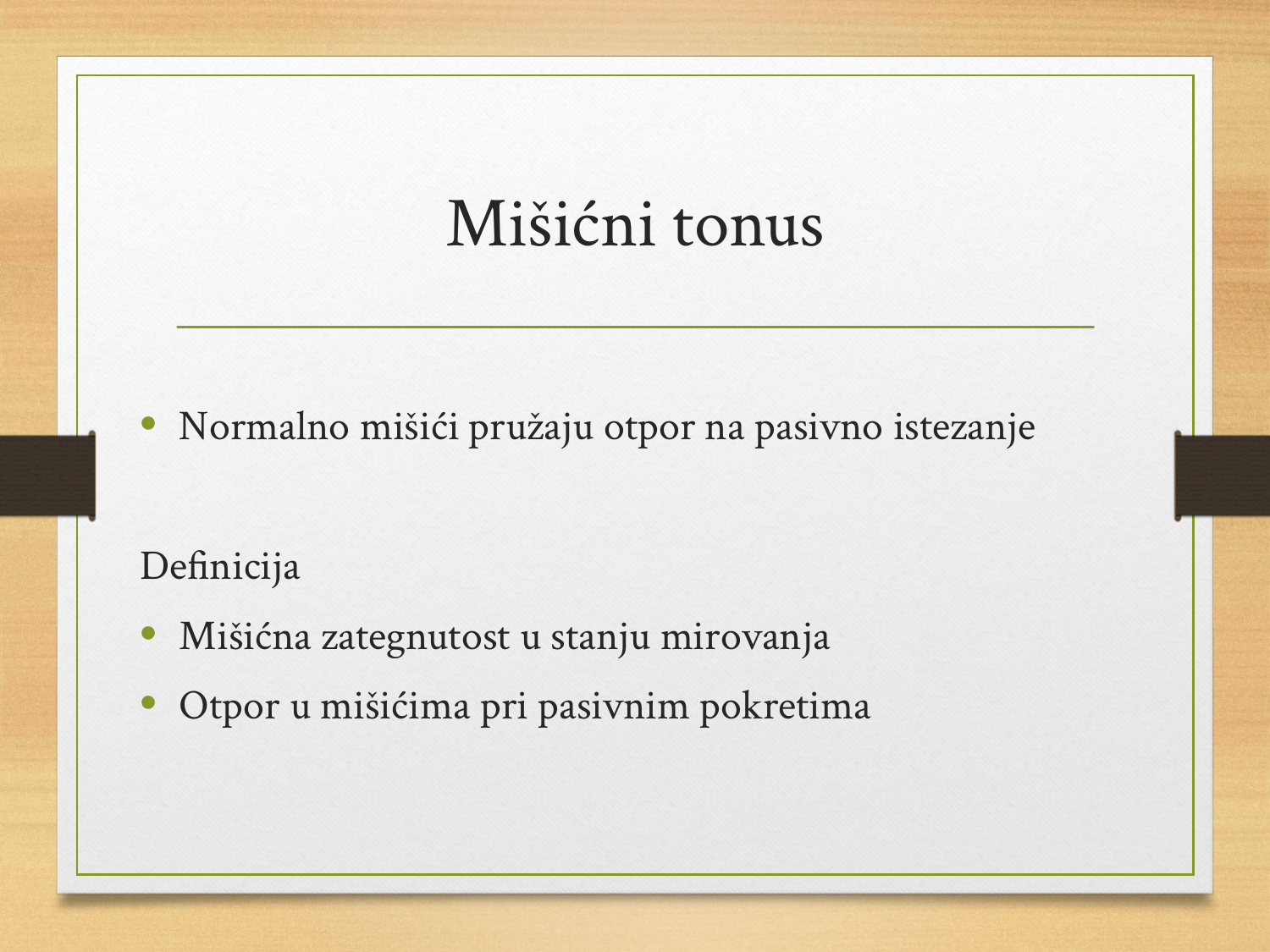

# Mišićni tonus
Normalno mišići pružaju otpor na pasivno istezanje

Definicija
Mišićna zategnutost u stanju mirovanja
Otpor u mišićima pri pasivnim pokretima